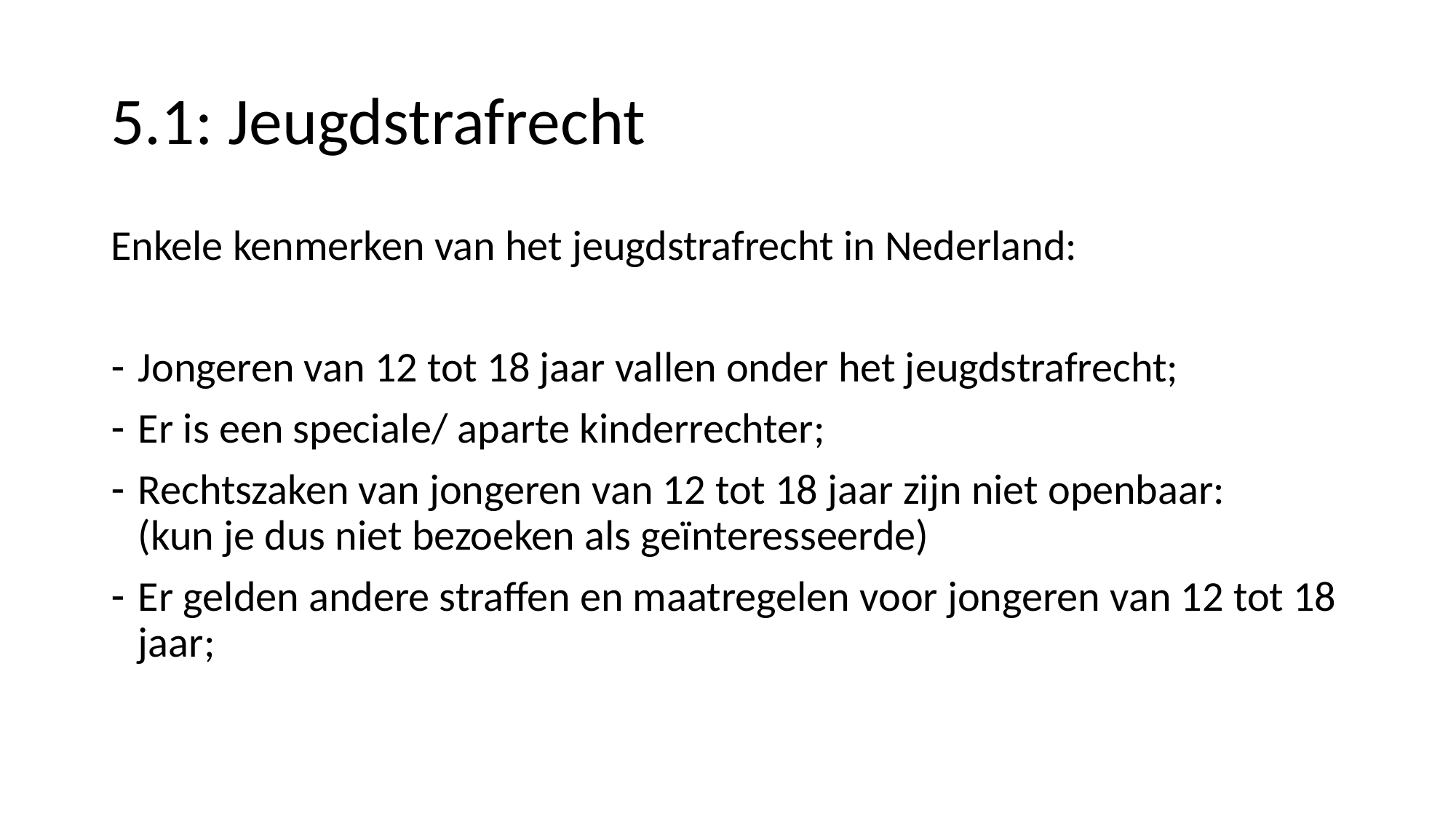

# 5.1: Jeugdstrafrecht
Enkele kenmerken van het jeugdstrafrecht in Nederland:

Jongeren van 12 tot 18 jaar vallen onder het jeugdstrafrecht;
Er is een speciale/ aparte kinderrechter;
Rechtszaken van jongeren van 12 tot 18 jaar zijn niet openbaar:
(kun je dus niet bezoeken als geïnteresseerde)
Er gelden andere straffen en maatregelen voor jongeren van 12 tot 18 jaar;